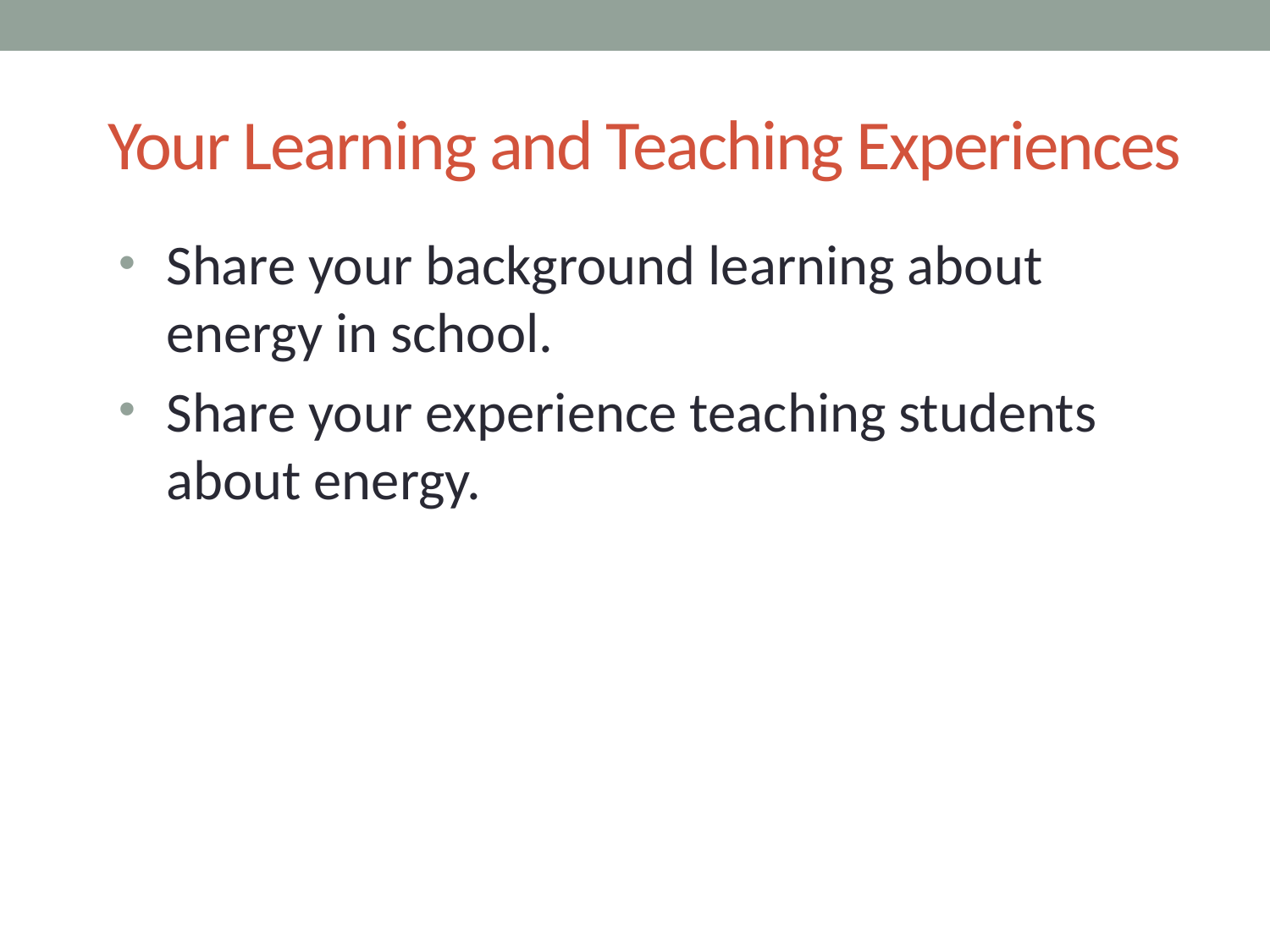

# Your Learning and Teaching Experiences
Share your background learning about energy in school.
Share your experience teaching students about energy.